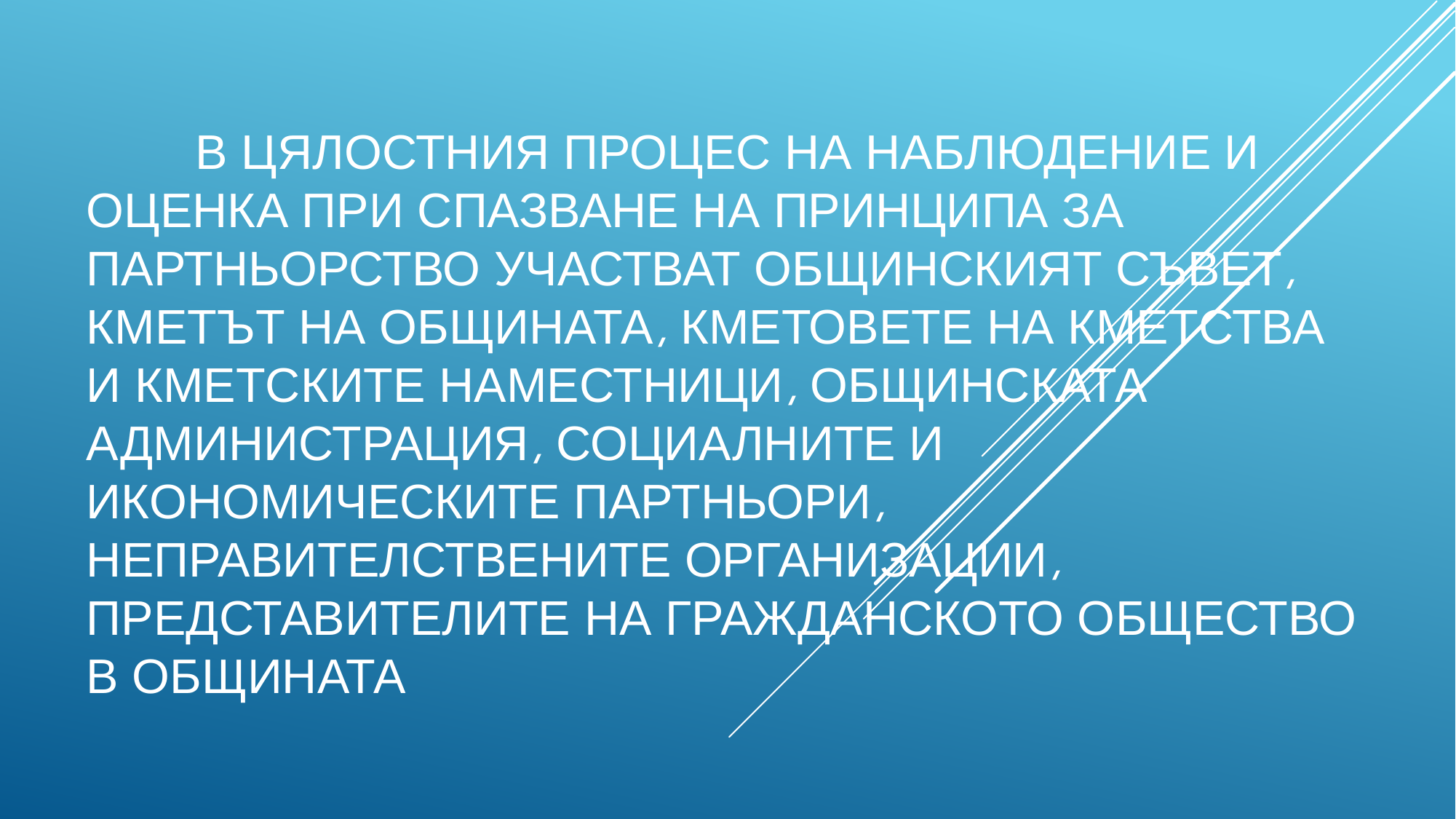

# В цялостния процес на наблюдение и оценка при спазване на принципа за партньорство участват общинският съвет, кметът на общината, кметовете на кметства и кметските наместници, общинската администрация, социалните и икономическите партньори, неправителствените организации, представителите на гражданското общество в общината